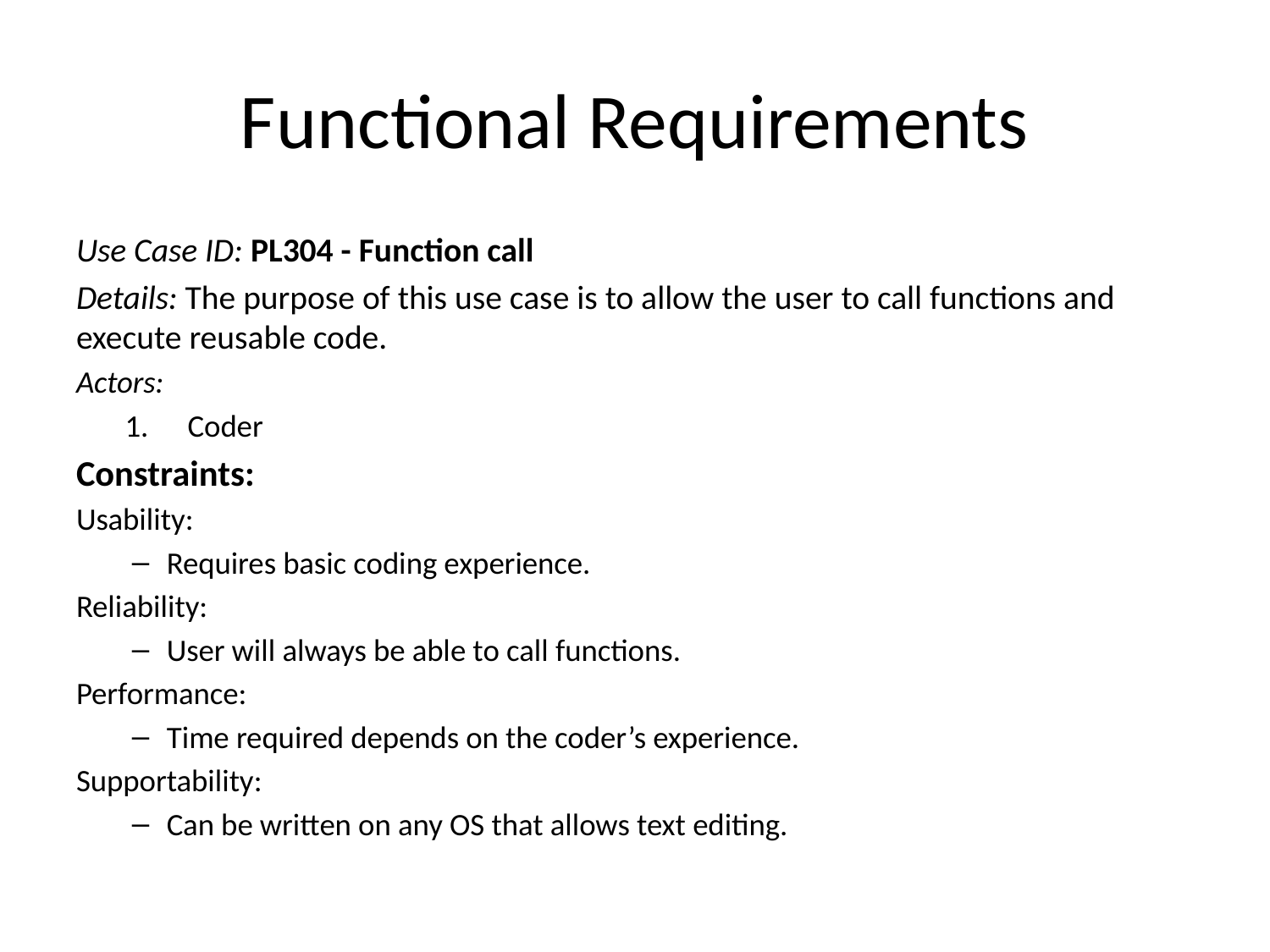

# Functional Requirements
Use Case ID: PL304 - Function call
Details: The purpose of this use case is to allow the user to call functions and execute reusable code.
Actors:
Coder
Constraints:
Usability:
Requires basic coding experience.
Reliability:
User will always be able to call functions.
Performance:
Time required depends on the coder’s experience.
Supportability:
Can be written on any OS that allows text editing.